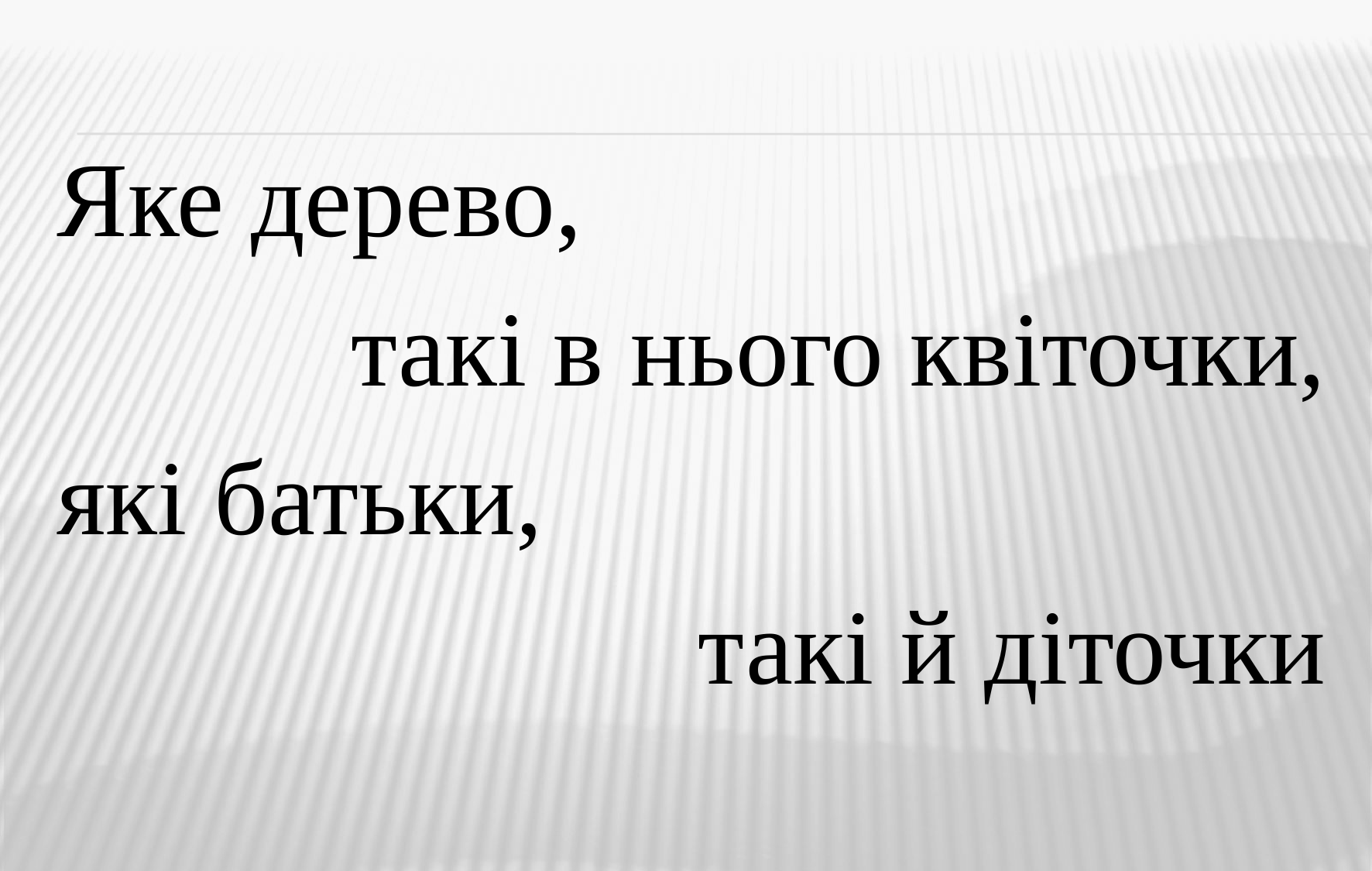

Яке дерево,
           такі в нього квіточки,
які батьки,
                        такі й діточки